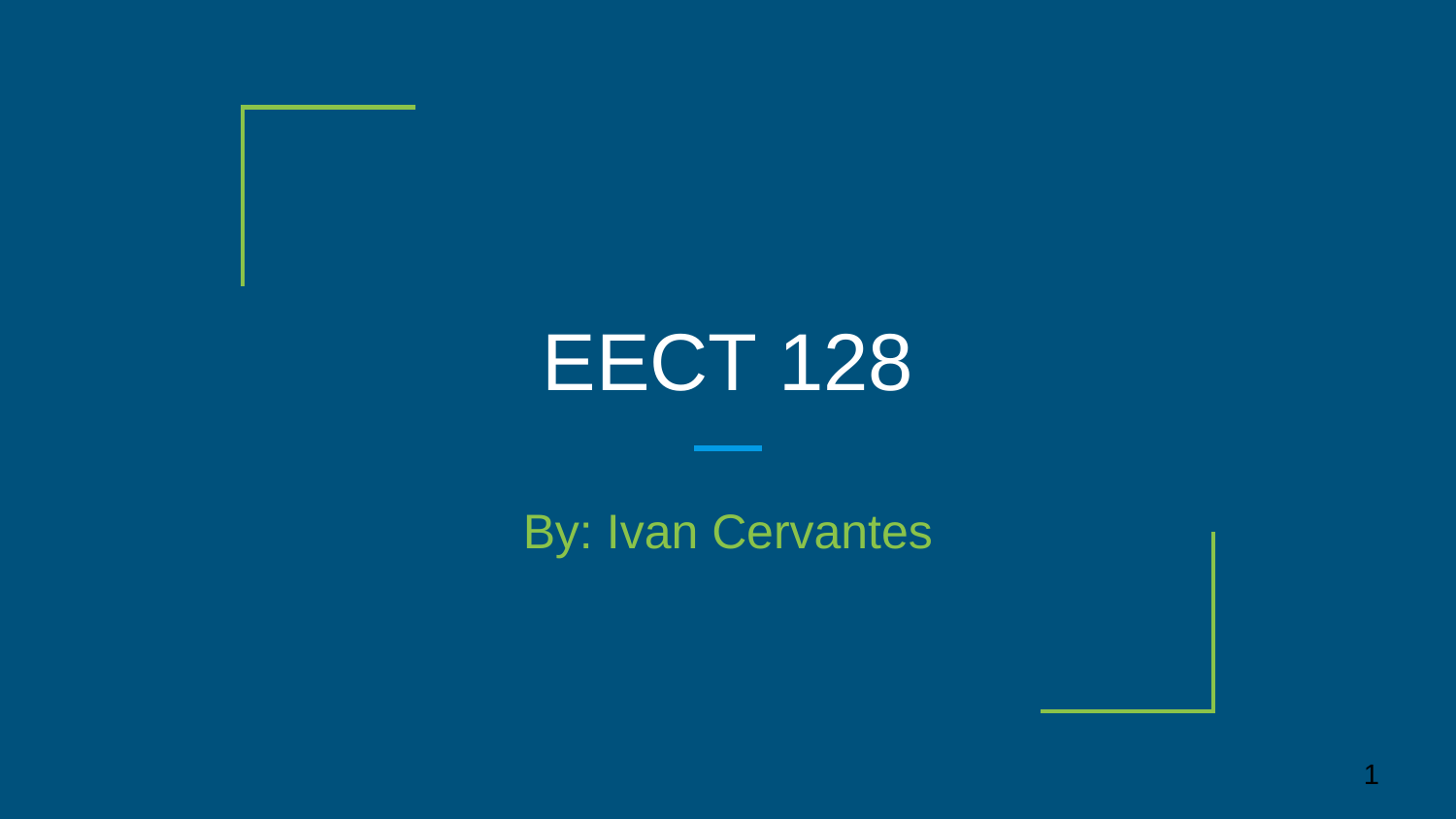

# EECT 128
By: Ivan Cervantes
1